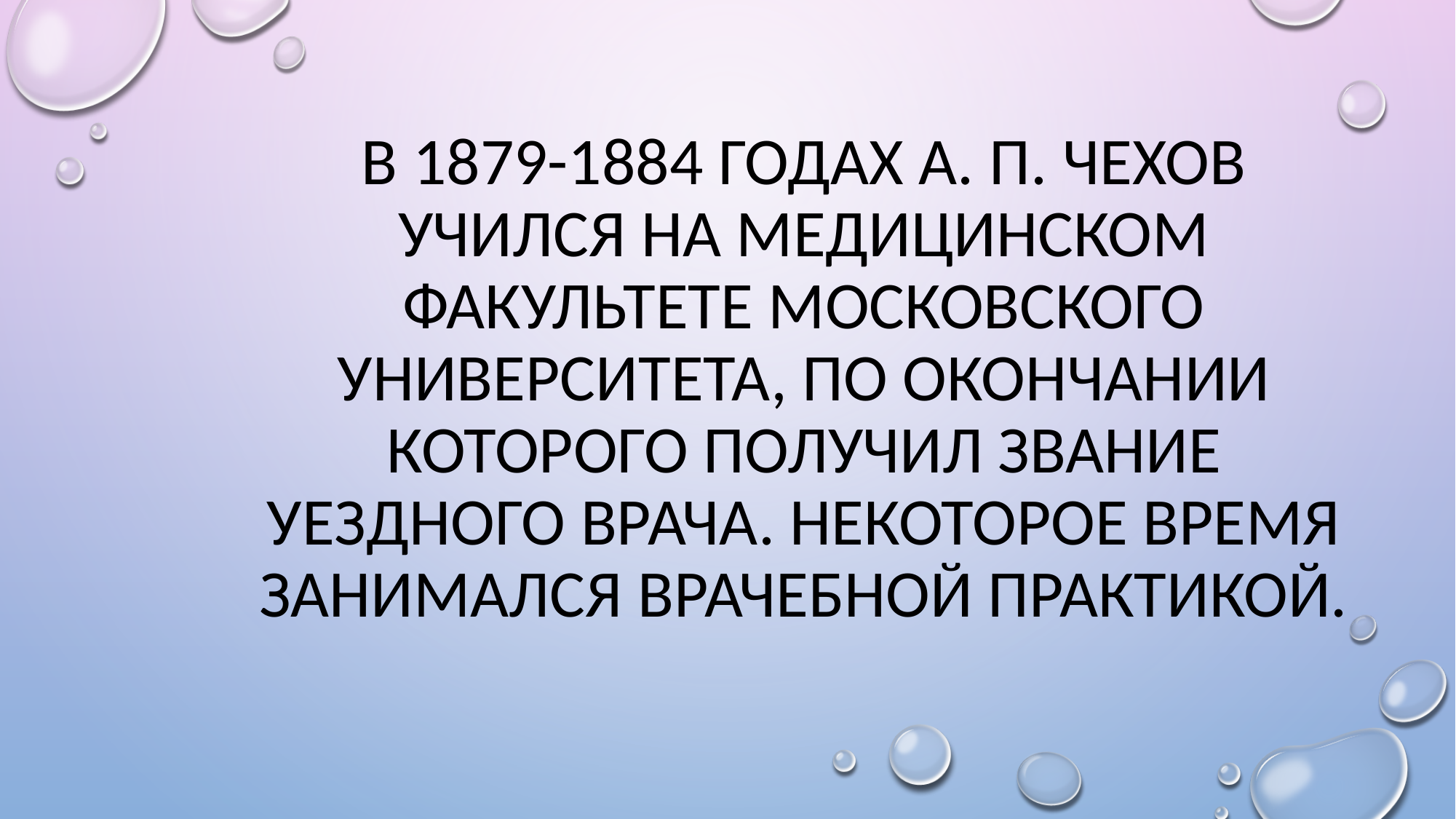

# В 1879-1884 годах А. П. Чехов учился на медицинском факультете Московского университета, по окончании которого получил звание уездного врача. Некоторое время занимался врачебной практикой.